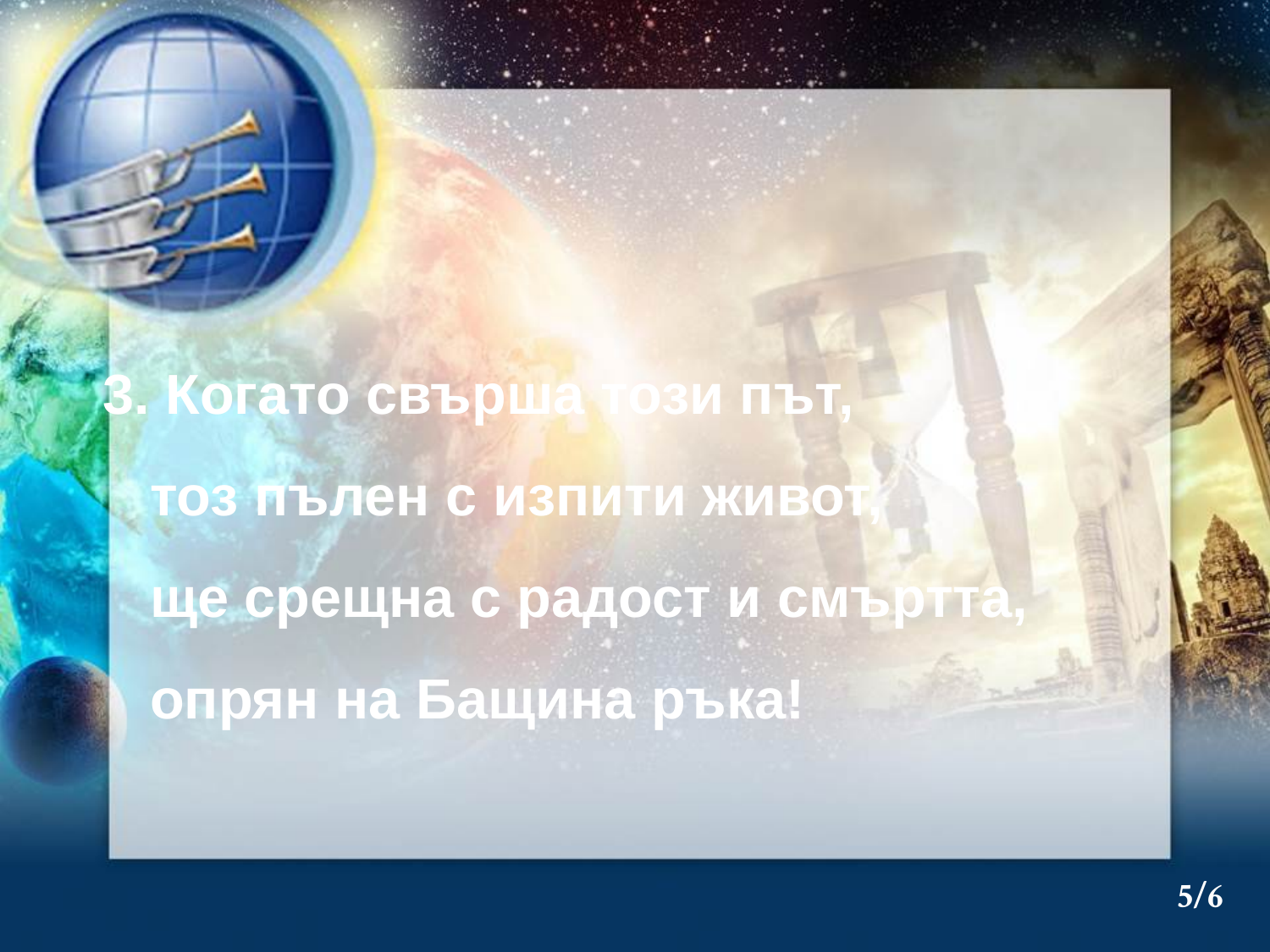

3. Когато свърша този път,
    тоз пълен с изпити живот,
    ще срещна с радост и смъртта,
    опрян на Бащина ръка!
5/6